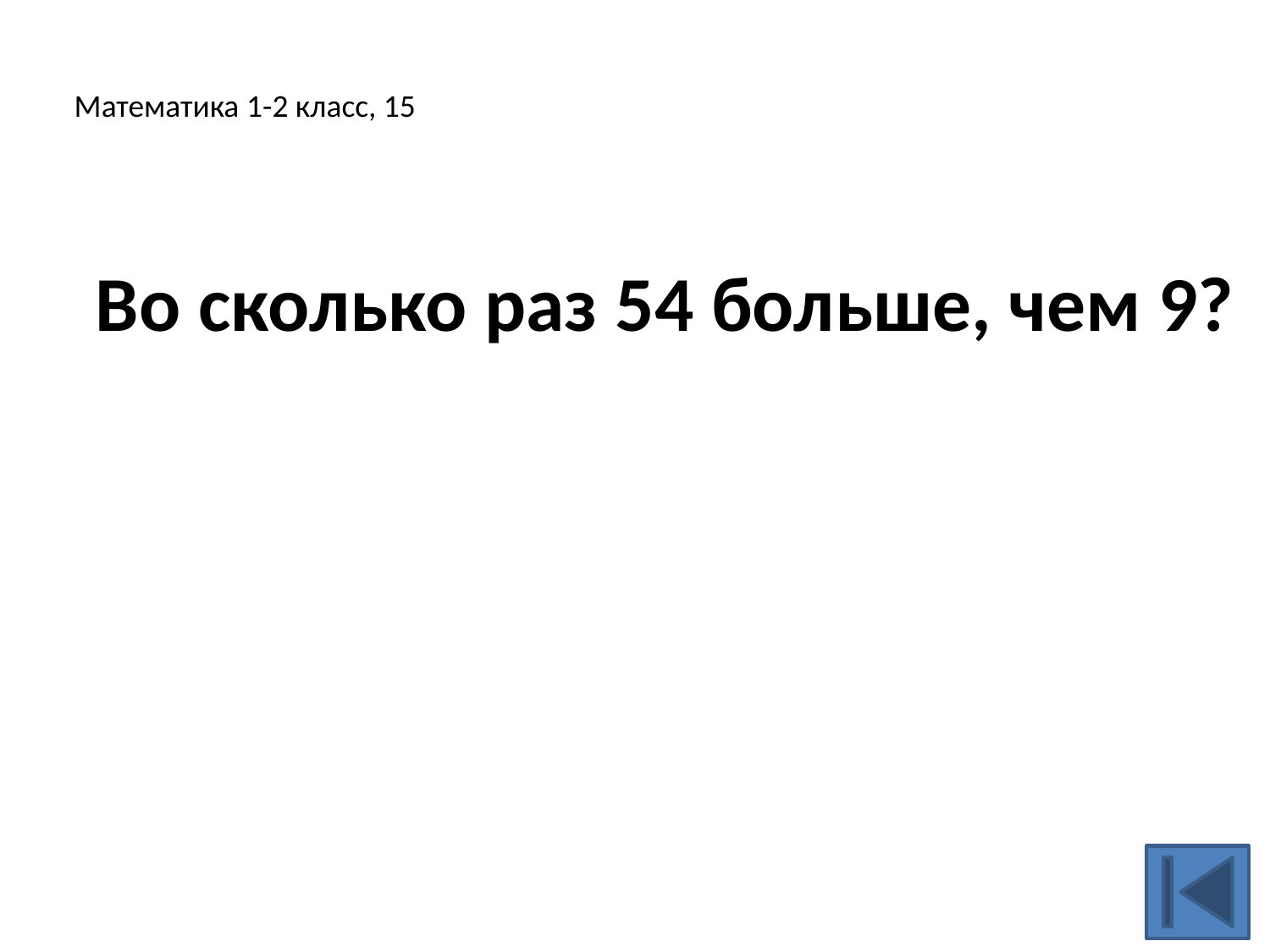

Математика 1-2 класс, 15
Во сколько раз 54 больше, чем 9?